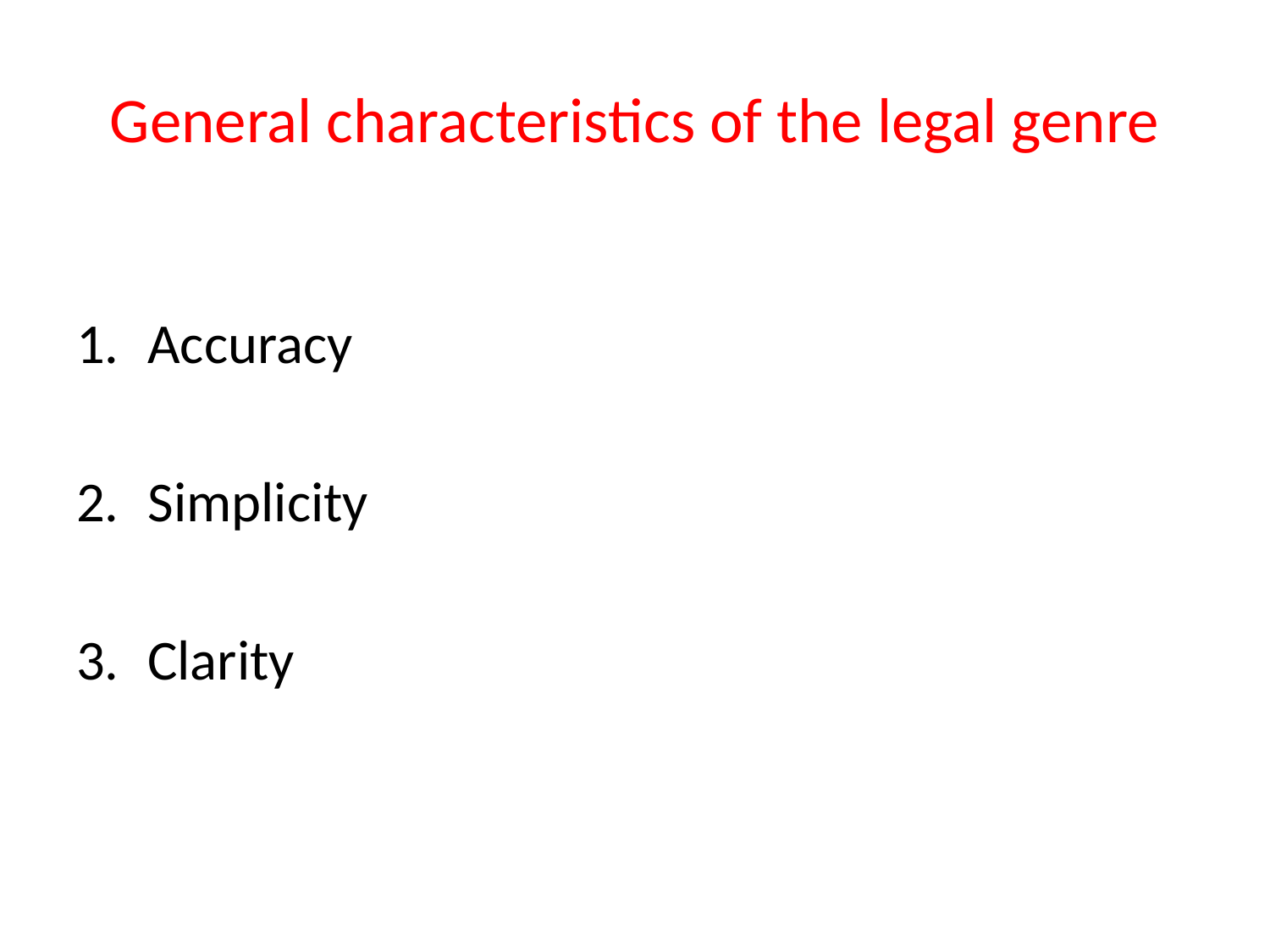

# General characteristics of the legal genre

Accuracy

Simplicity

Clarity